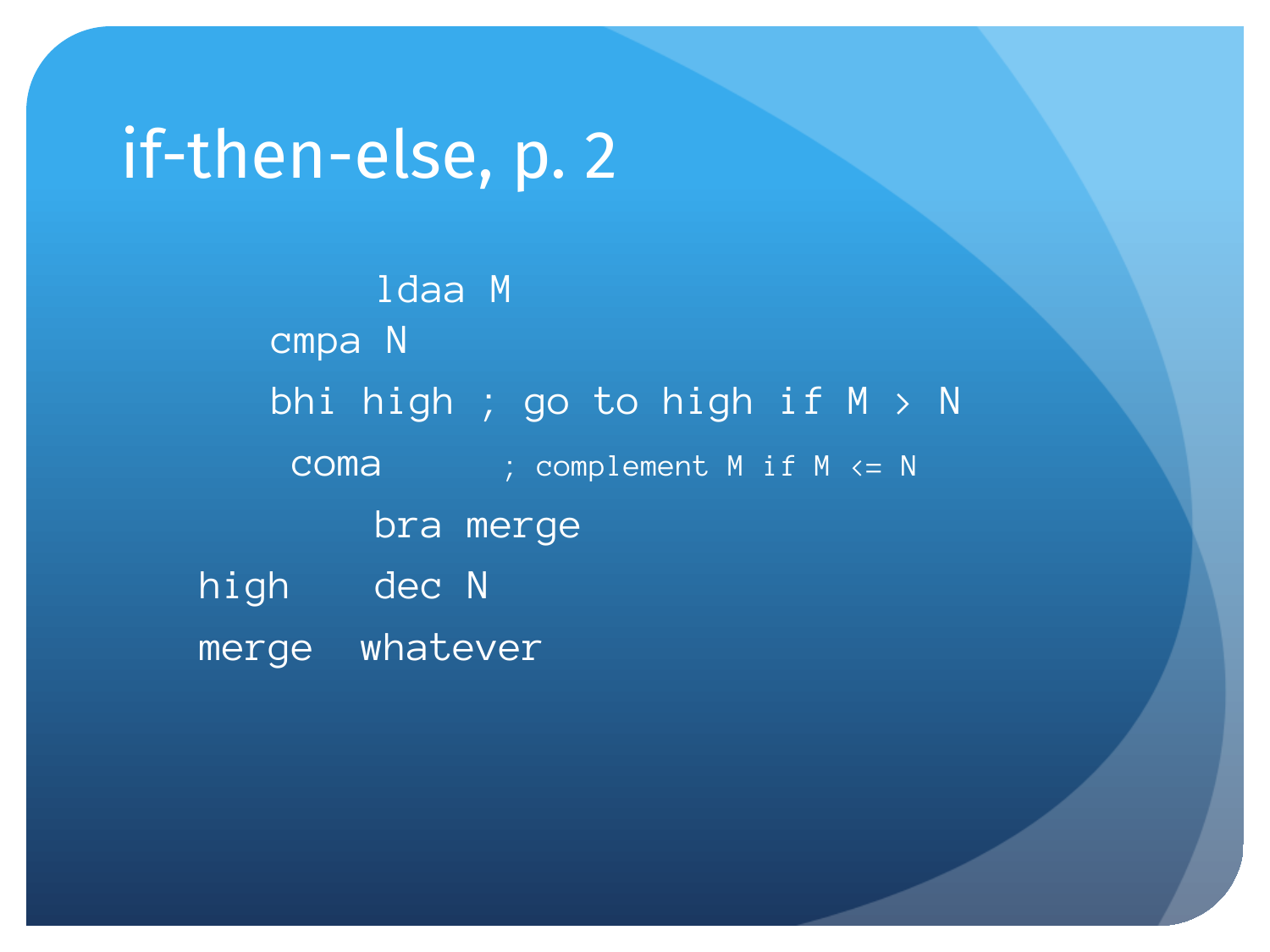

# if-then-else, p. 2
		ldaa M
 cmpa N
	 bhi high ; go to high if M > N
    coma 	; complement M if M <= N
		bra merge
high	dec N
merge  whatever